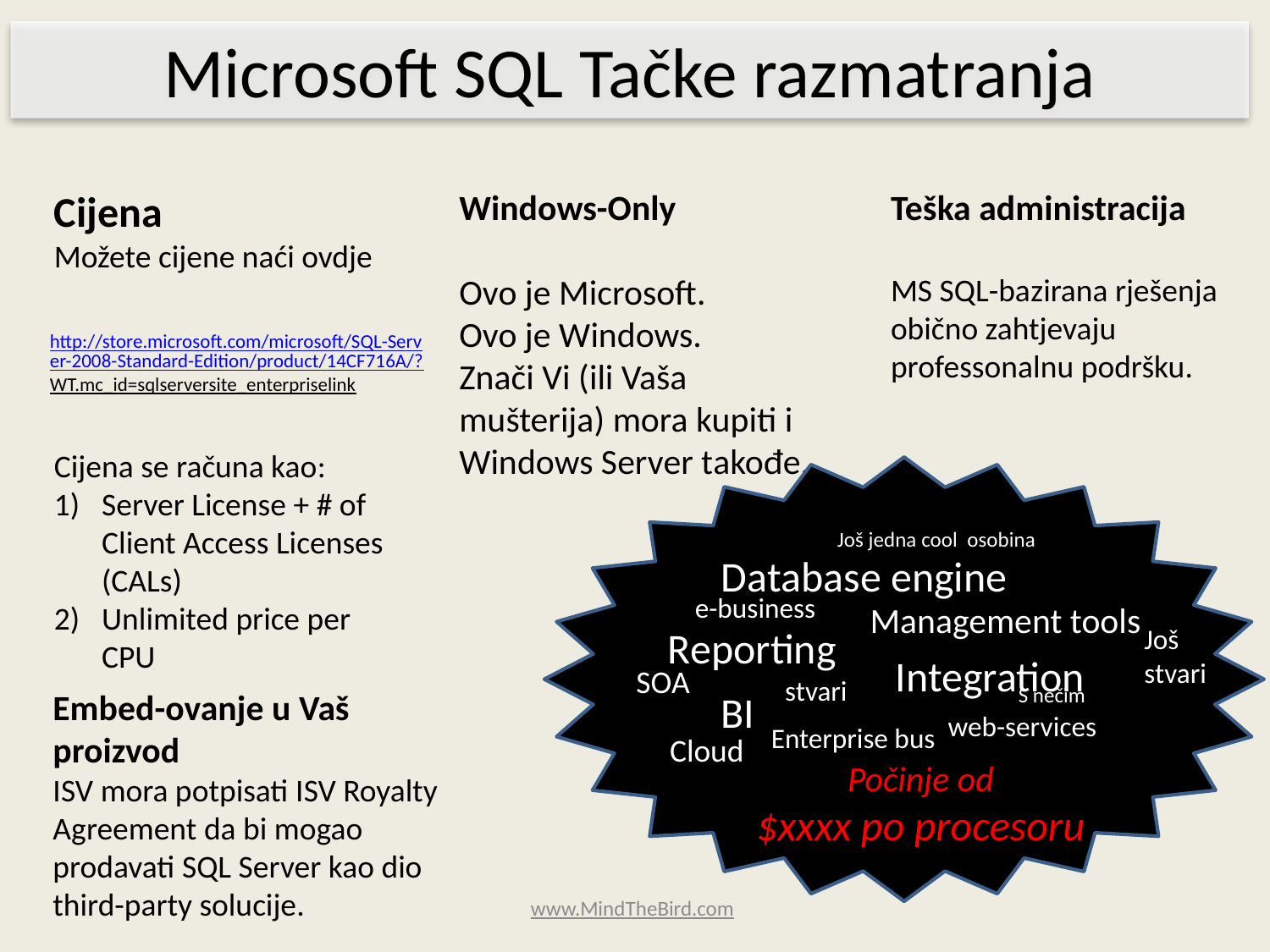

Microsoft SQL Tačke razmatranja
Cijena
Možete cijene naći ovdje
Windows-Only

Ovo je Microsoft.
Ovo je Windows.
Znači Vi (ili Vaša mušterija) mora kupiti i Windows Server takođe.
Teška administracija

MS SQL-bazirana rješenja obično zahtjevaju professonalnu podršku.
http://store.microsoft.com/microsoft/SQL-Server-2008-Standard-Edition/product/14CF716A/?WT.mc_id=sqlserversite_enterpriselink
Cijena se računa kao:
Server License + # of Client Access Licenses (CALs)
Unlimited price per CPU

Još jedna cool  osobina
Database engine
e-business
Management tools
Reporting
Još stvari
Integration
SOA
stvari
S nečim
Embed-ovanje u Vaš proizvod
ISV mora potpisati ISV Royalty Agreement da bi mogao prodavati SQL Server kao dio third-party solucije.
BI
web-services
Enterprise bus
Cloud
Počinje od
$xxxx po procesoru
www.MindTheBird.com